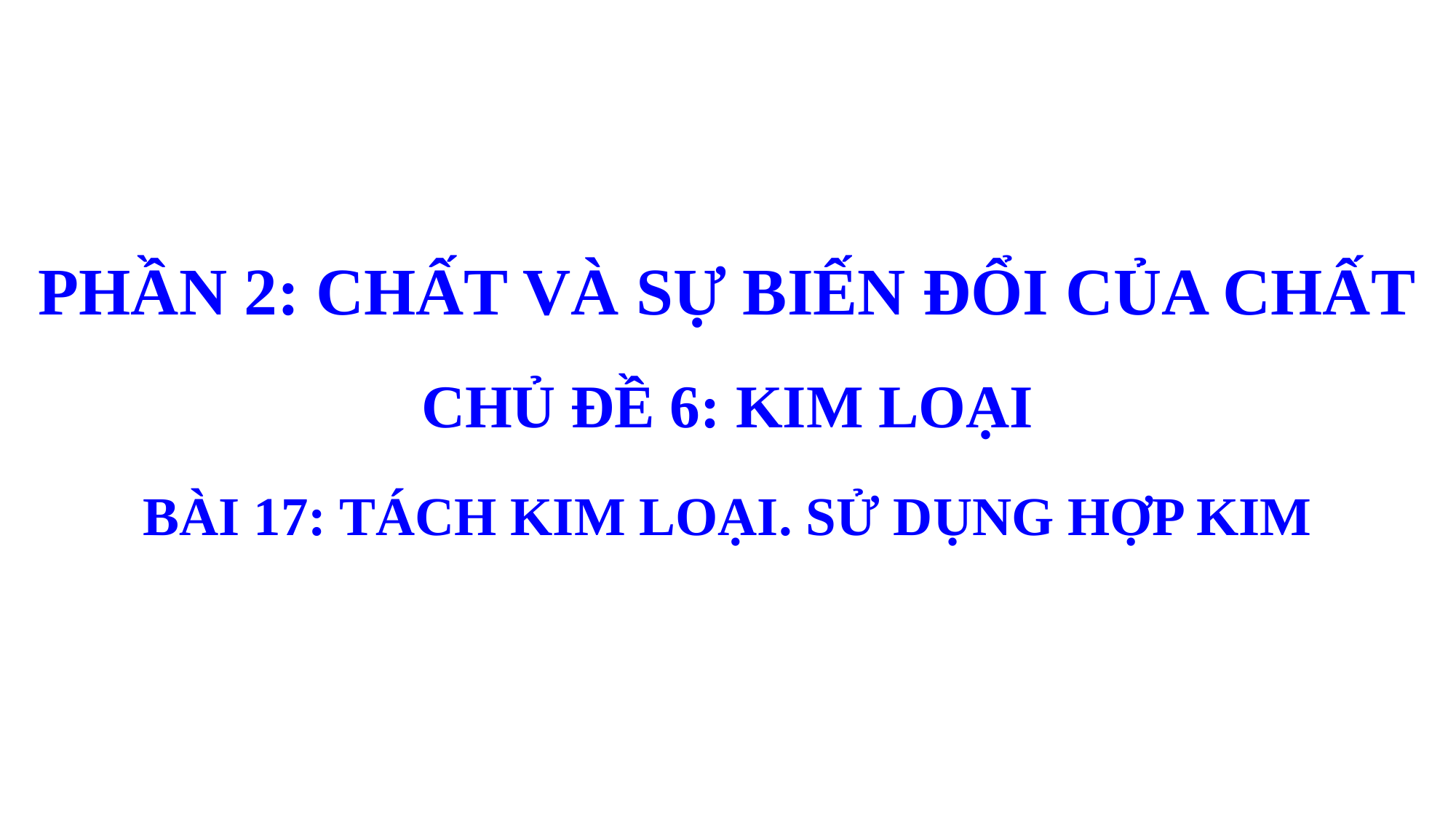

PHẦN 2: CHẤT VÀ SỰ BIẾN ĐỔI CỦA CHẤT
CHỦ ĐỀ 6: KIM LOẠI
BÀI 17: TÁCH KIM LOẠI. SỬ DỤNG HỢP KIM